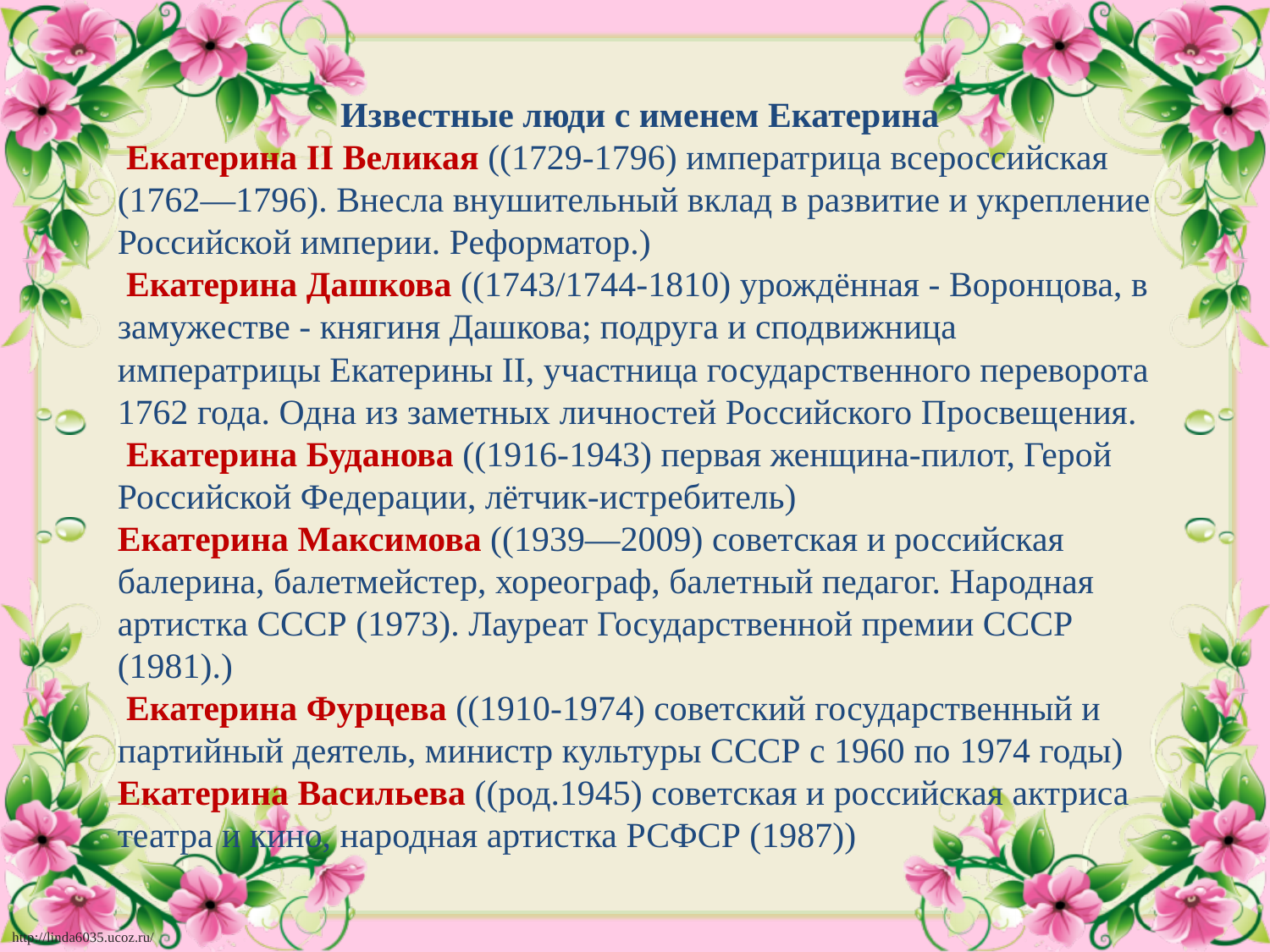

Известные люди с именем Екатерина
 Екатерина II Великая ((1729-1796) императрица всероссийская (1762—1796). Внесла внушительный вклад в развитие и укрепление Российской империи. Реформатор.)
 Екатерина Дашкова ((1743/1744-1810) урождённая - Воронцова, в замужестве - княгиня Дашкова; подруга и сподвижница императрицы Екатерины II, участница государственного переворота 1762 года. Одна из заметных личностей Российского Просвещения.
 Екатерина Буданова ((1916-1943) первая женщина-пилот, Герой Российской Федерации, лётчик-истребитель)
Екатерина Максимова ((1939—2009) советская и российская балерина, балетмейстер, хореограф, балетный педагог. Народная артистка СССР (1973). Лауреат Государственной премии СССР (1981).)
 Екатерина Фурцева ((1910-1974) советский государственный и партийный деятель, министр культуры СССР с 1960 по 1974 годы)
Екатерина Васильева ((род.1945) советская и российская актриса театра и кино, народная артистка РСФСР (1987))